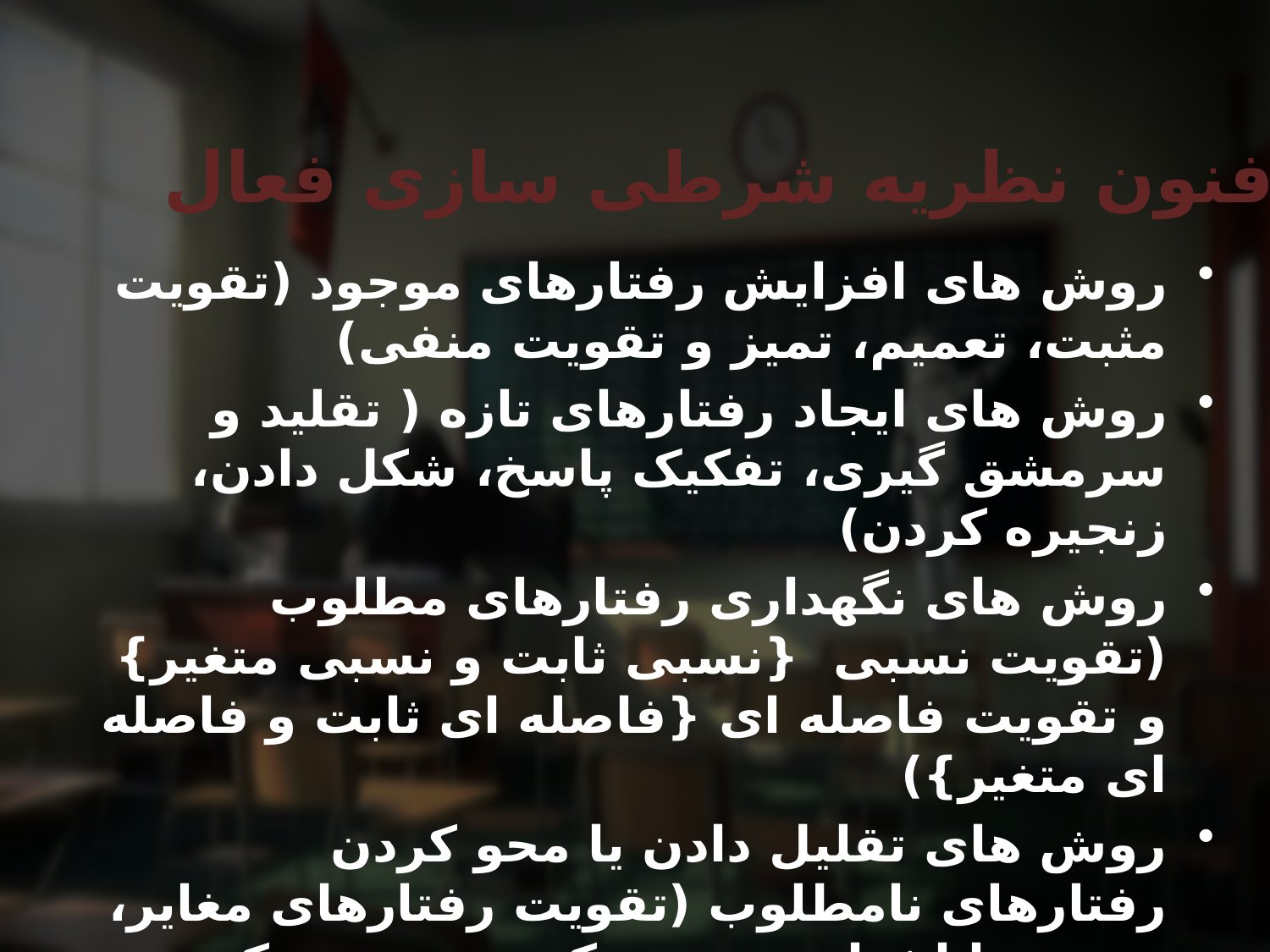

فنون نظریه شرطی سازی فعال
روش های افزایش رفتارهای موجود (تقویت مثبت، تعمیم، تمیز و تقویت منفی)
روش های ایجاد رفتارهای تازه ( تقلید و سرمشق گیری، تفکیک پاسخ، شکل دادن، زنجیره کردن)
روش های نگهداری رفتارهای مطلوب (تقویت نسبی  {نسبی ثابت و نسبی متغیر} و تقویت فاصله ای {فاصله ای ثابت و فاصله ای متغیر})
روش های تقلیل دادن یا محو کردن رفتارهای نامطلوب (تقویت رفتارهای مغایر، سیری یا اشباع، محروم کردن، جریمه کردن، تنبیه)